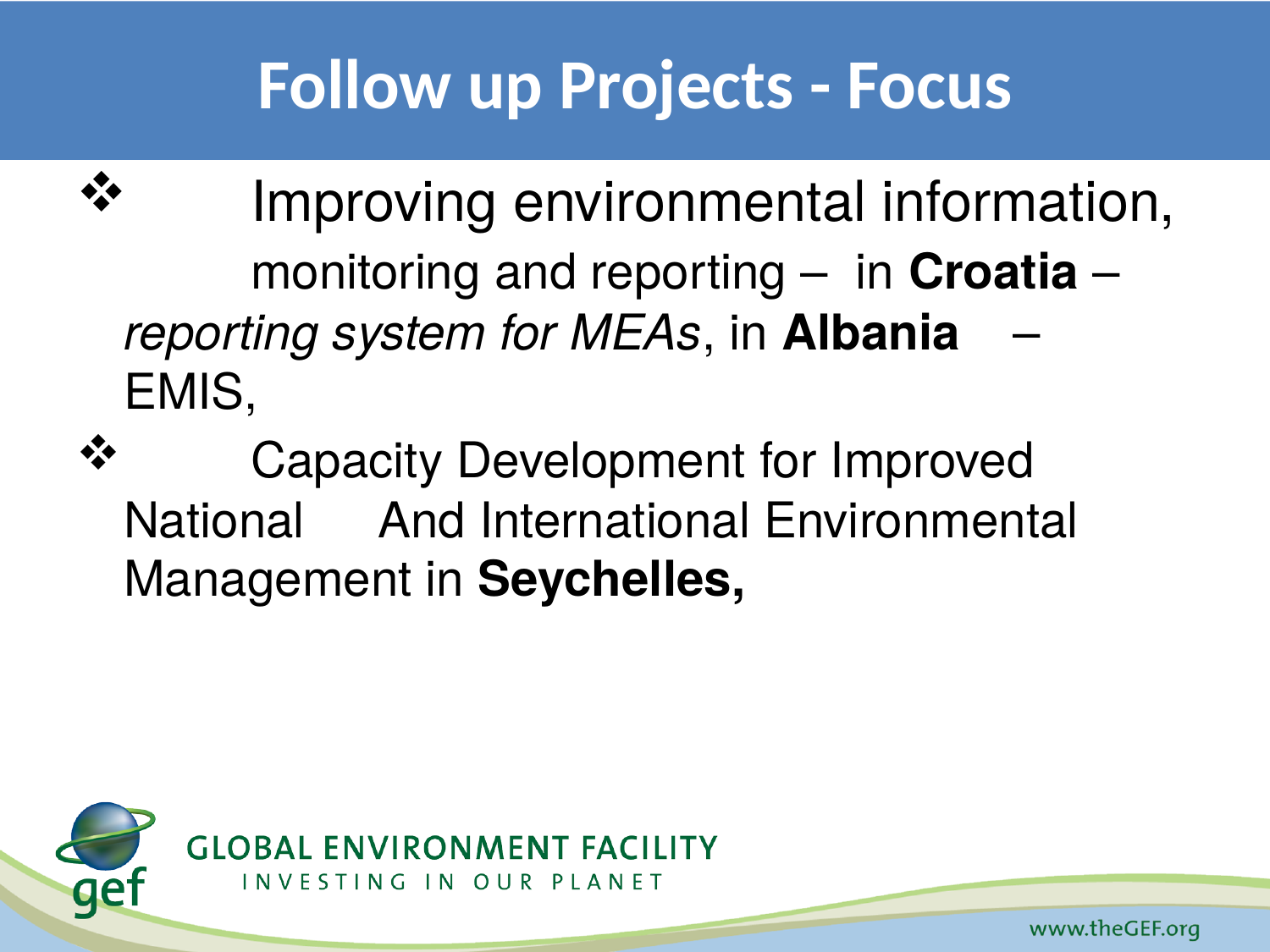

Follow up Projects - Focus
  	Improving environmental information,   	monitoring and reporting –  in Croatia – 	reporting system for MEAs, in Albania 	– 	EMIS,
 	Capacity Development for Improved National 	And International Environmental 	Management in Seychelles,